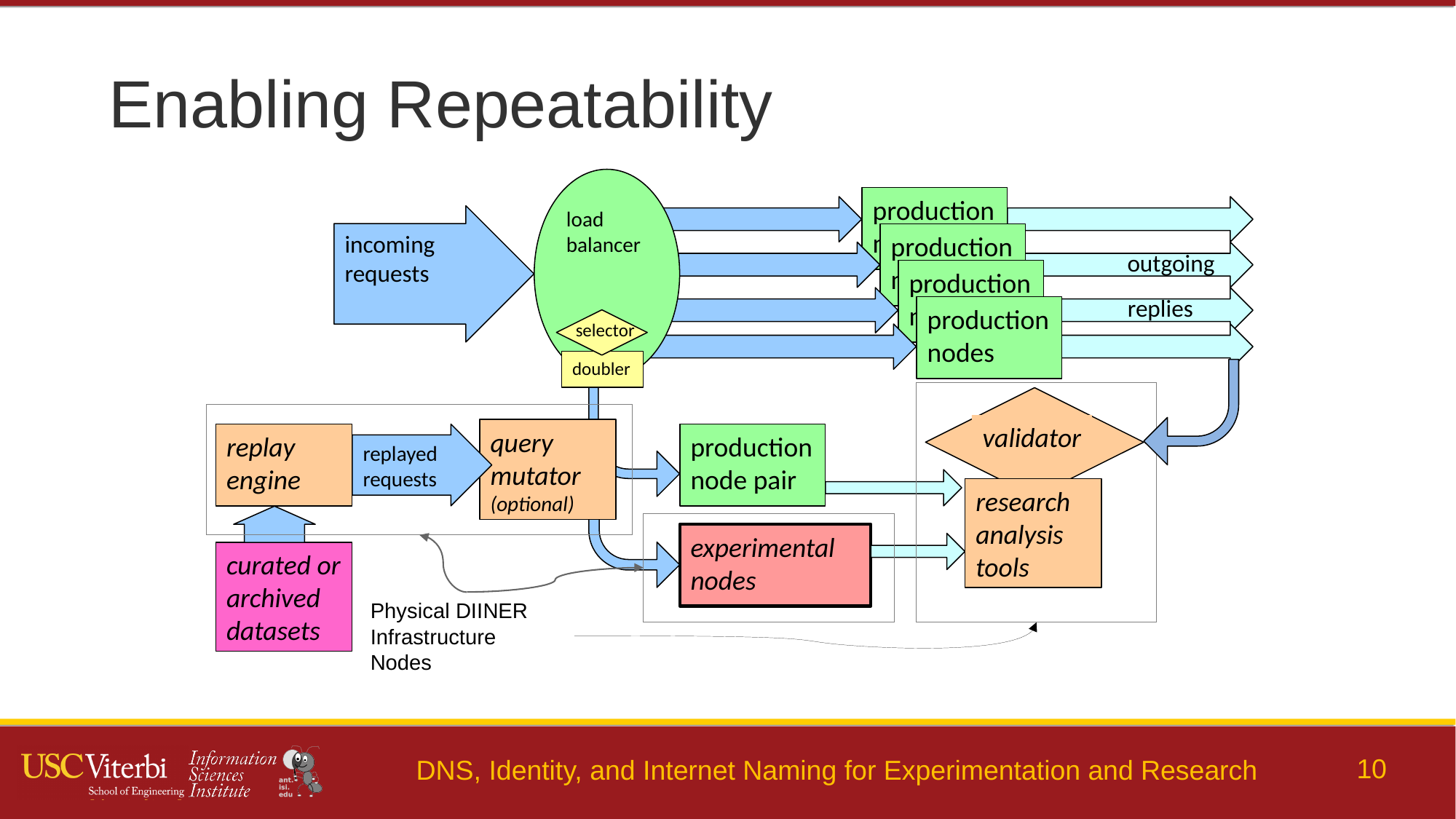

Enabling Repeatability
load balancer

production nodes

incoming requests
production nodes

outgoing
production nodes

replies
production nodes

selector

doubler

validator

query mutator
(optional)
replay engine
replayed requests
production node pair

research analysis
tools

experimental nodes

curated or archived datasets

Physical DIINER
Infrastructure Nodes